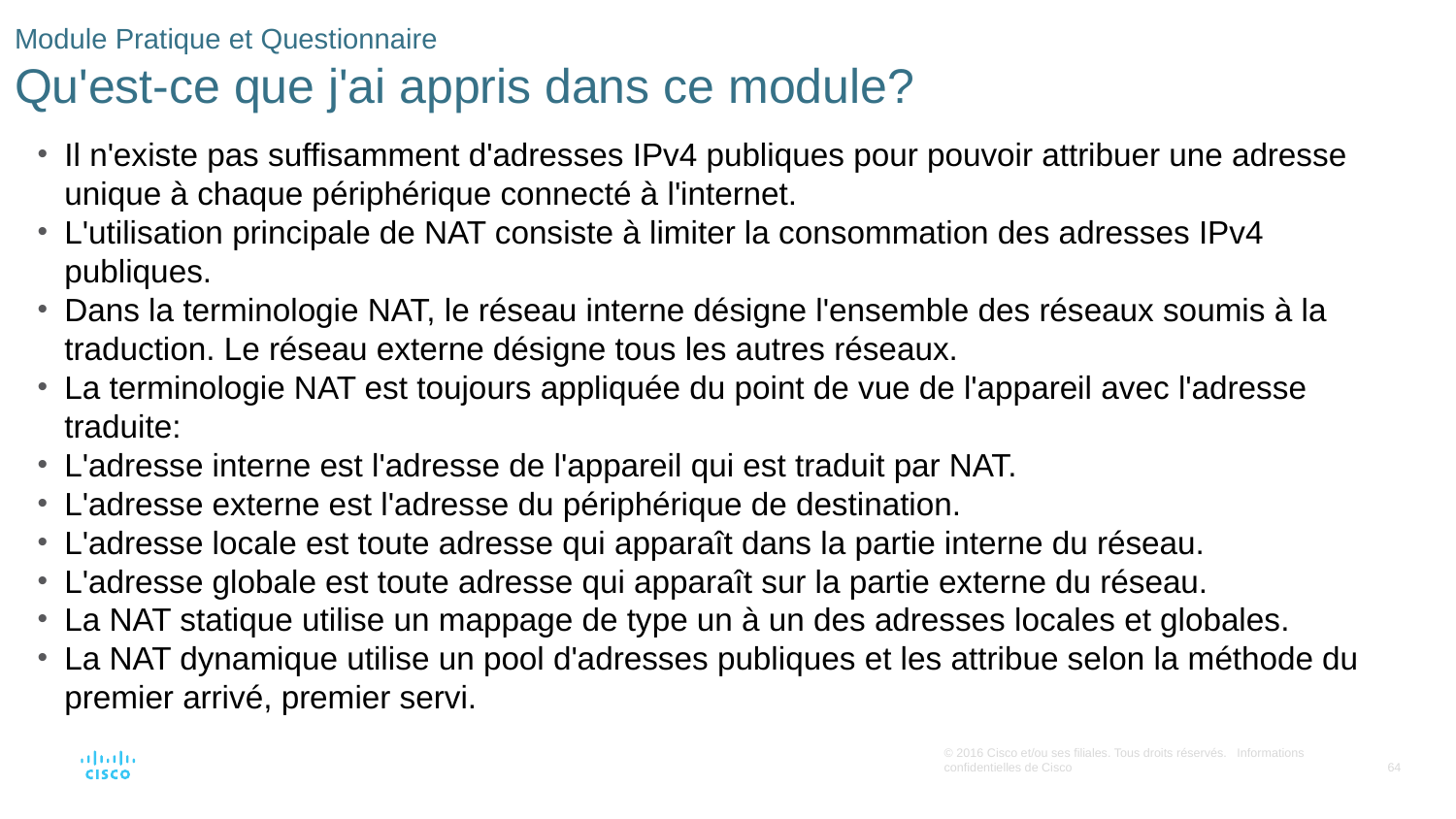

# Module Pratique et Questionnaire Qu'est-ce que j'ai appris dans ce module?
Il n'existe pas suffisamment d'adresses IPv4 publiques pour pouvoir attribuer une adresse unique à chaque périphérique connecté à l'internet.
L'utilisation principale de NAT consiste à limiter la consommation des adresses IPv4 publiques.
Dans la terminologie NAT, le réseau interne désigne l'ensemble des réseaux soumis à la traduction. Le réseau externe désigne tous les autres réseaux.
La terminologie NAT est toujours appliquée du point de vue de l'appareil avec l'adresse traduite:
L'adresse interne est l'adresse de l'appareil qui est traduit par NAT.
L'adresse externe est l'adresse du périphérique de destination.
L'adresse locale est toute adresse qui apparaît dans la partie interne du réseau.
L'adresse globale est toute adresse qui apparaît sur la partie externe du réseau.
La NAT statique utilise un mappage de type un à un des adresses locales et globales.
La NAT dynamique utilise un pool d'adresses publiques et les attribue selon la méthode du premier arrivé, premier servi.